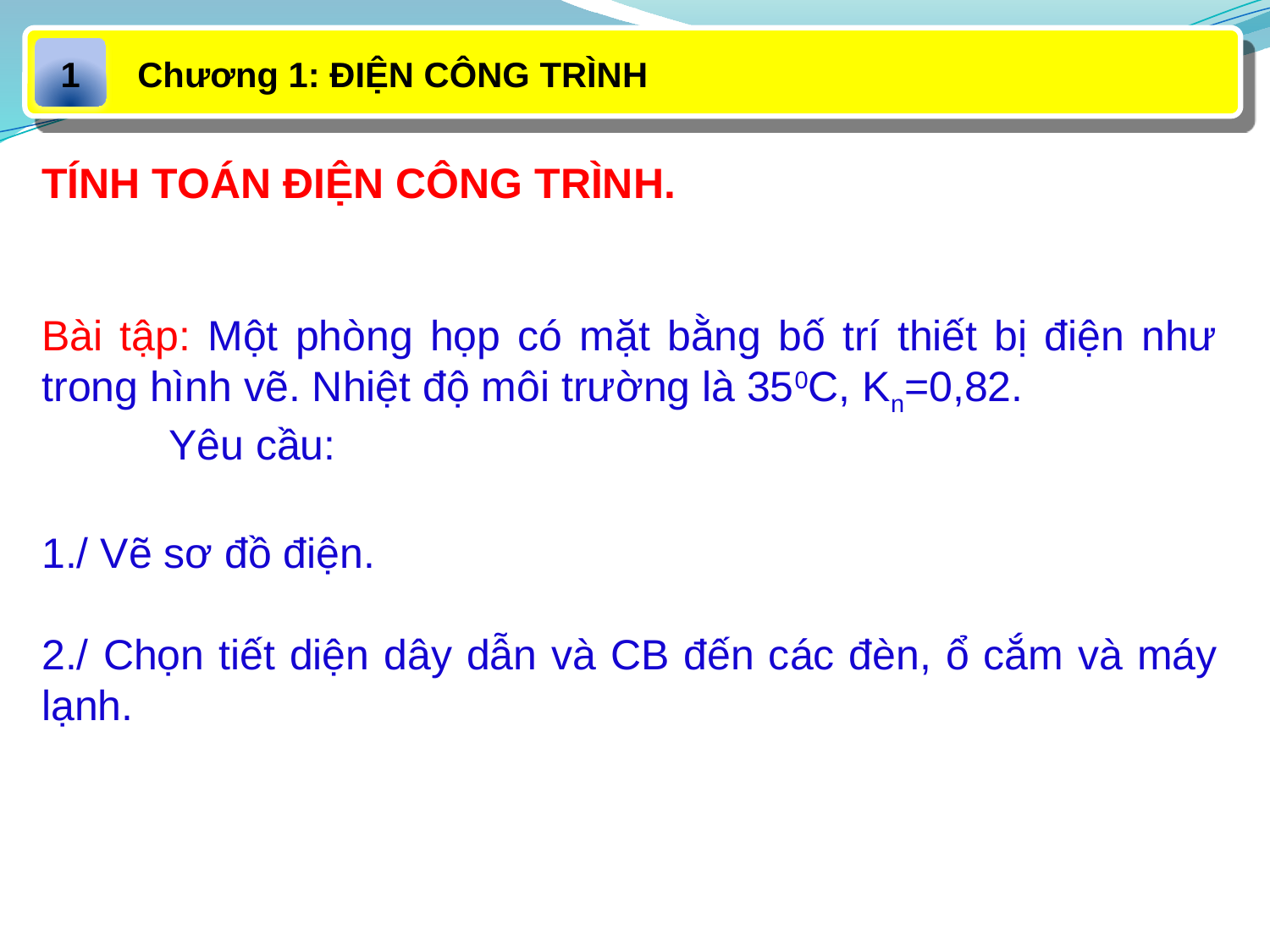

Chương 1: ĐIỆN CÔNG TRÌNH
1

TÍNH TOÁN ĐIỆN CÔNG TRÌNH.

Bài tập: Một phòng họp có mặt bằng bố trí thiết bị điện như trong hình vẽ. Nhiệt độ môi trường là 350C, Kn=0,82.
	Yêu cầu:

1./ Vẽ sơ đồ điện.

2./ Chọn tiết diện dây dẫn và CB đến các đèn, ổ cắm và máy lạnh.